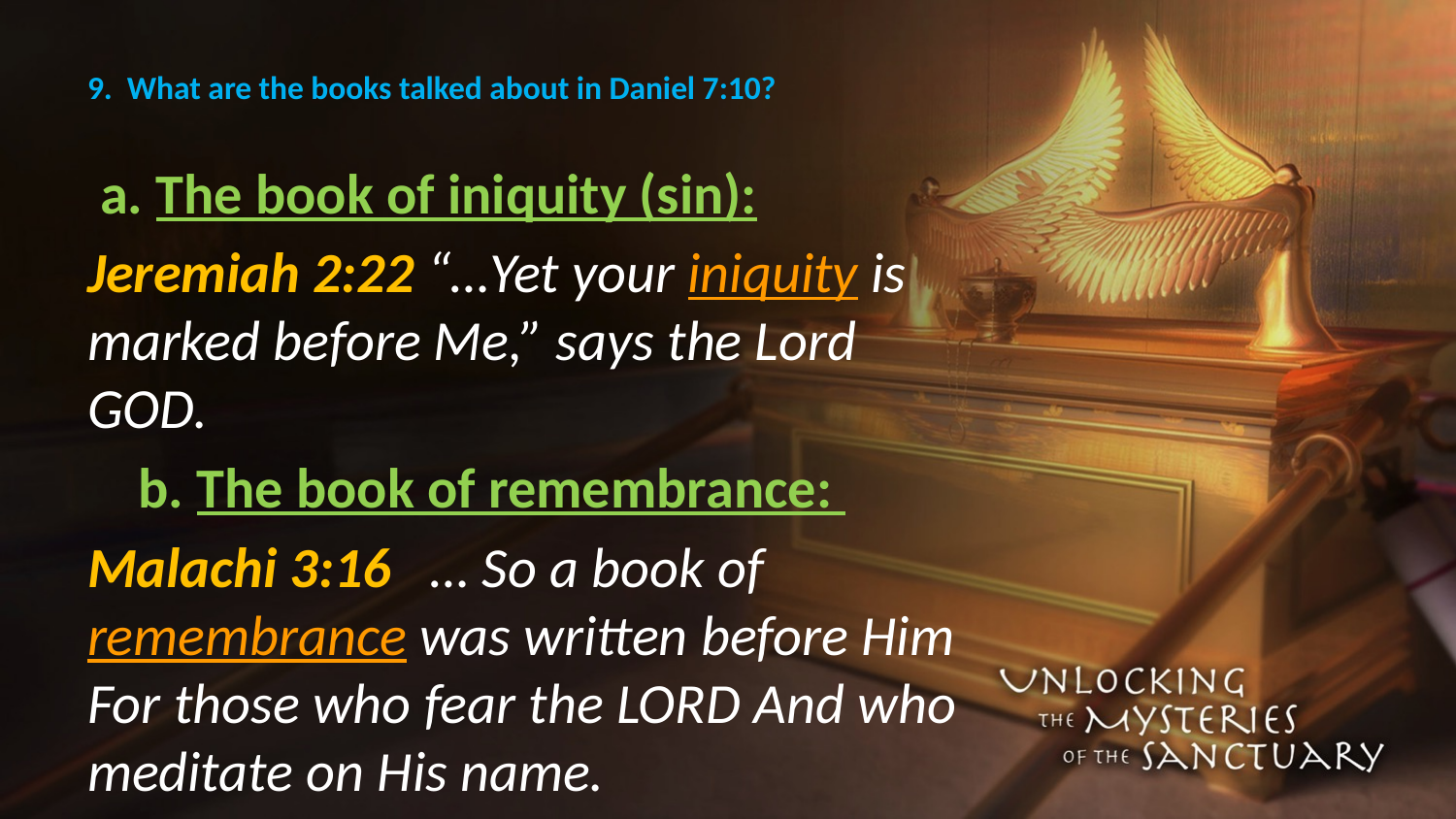

# 9.  What are the books talked about in Daniel 7:10?
 a. The book of iniquity (sin):
Jeremiah 2:22 “…Yet your iniquity is marked before Me,” says the Lord GOD.
    b. The book of remembrance:
Malachi 3:16   … So a book of remembrance was written before Him For those who fear the LORD And who meditate on His name.